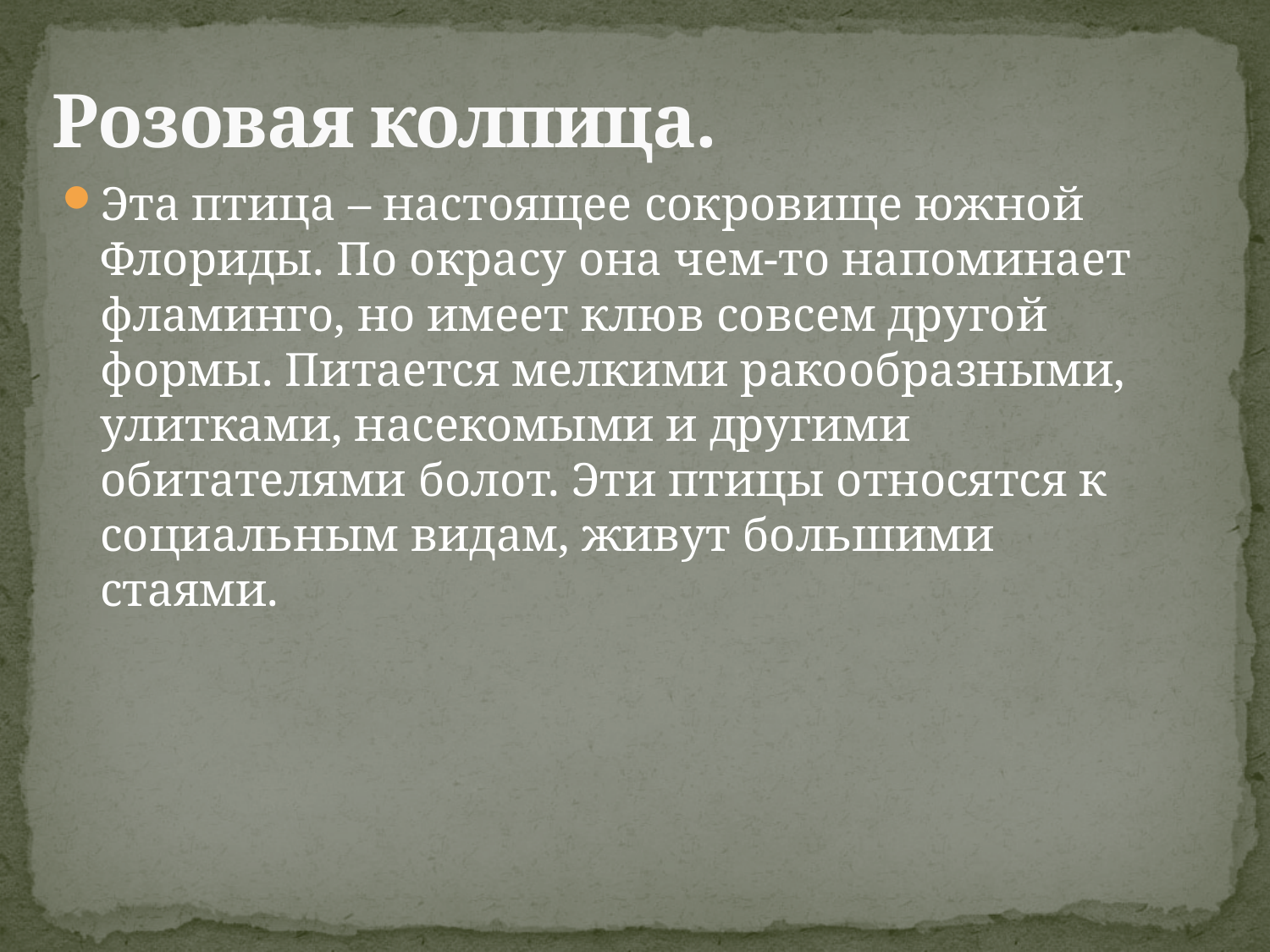

# Розовая колпица.
Эта птица – настоящее сокровище южной Флориды. По окрасу она чем-то напоминает фламинго, но имеет клюв совсем другой формы. Питается мелкими ракообразными, улитками, насекомыми и другими обитателями болот. Эти птицы относятся к социальным видам, живут большими стаями.